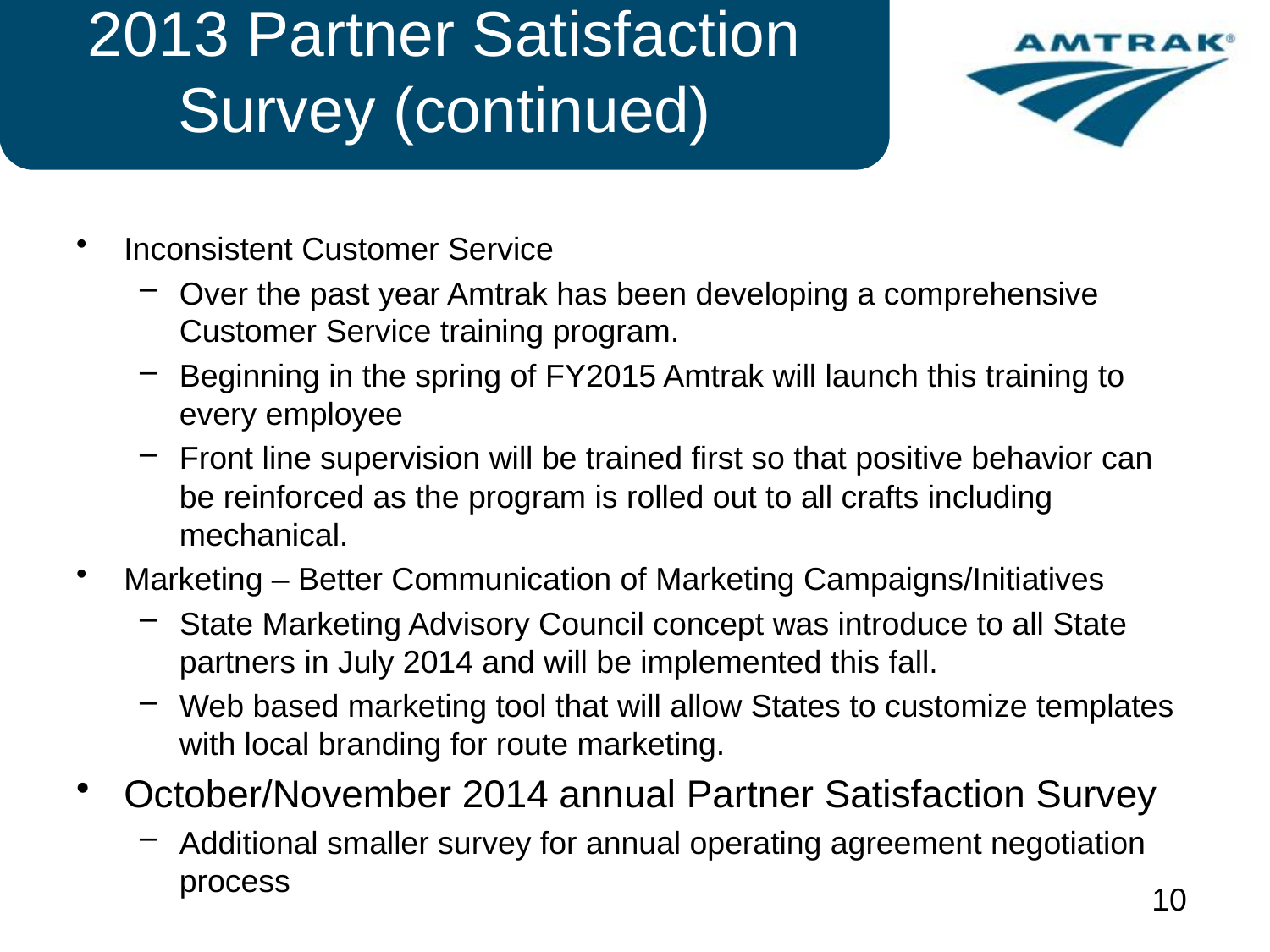

# 2013 Partner Satisfaction Survey (continued)
Inconsistent Customer Service
Over the past year Amtrak has been developing a comprehensive Customer Service training program.
Beginning in the spring of FY2015 Amtrak will launch this training to every employee
Front line supervision will be trained first so that positive behavior can be reinforced as the program is rolled out to all crafts including mechanical.
Marketing – Better Communication of Marketing Campaigns/Initiatives
State Marketing Advisory Council concept was introduce to all State partners in July 2014 and will be implemented this fall.
Web based marketing tool that will allow States to customize templates with local branding for route marketing.
October/November 2014 annual Partner Satisfaction Survey
Additional smaller survey for annual operating agreement negotiation process